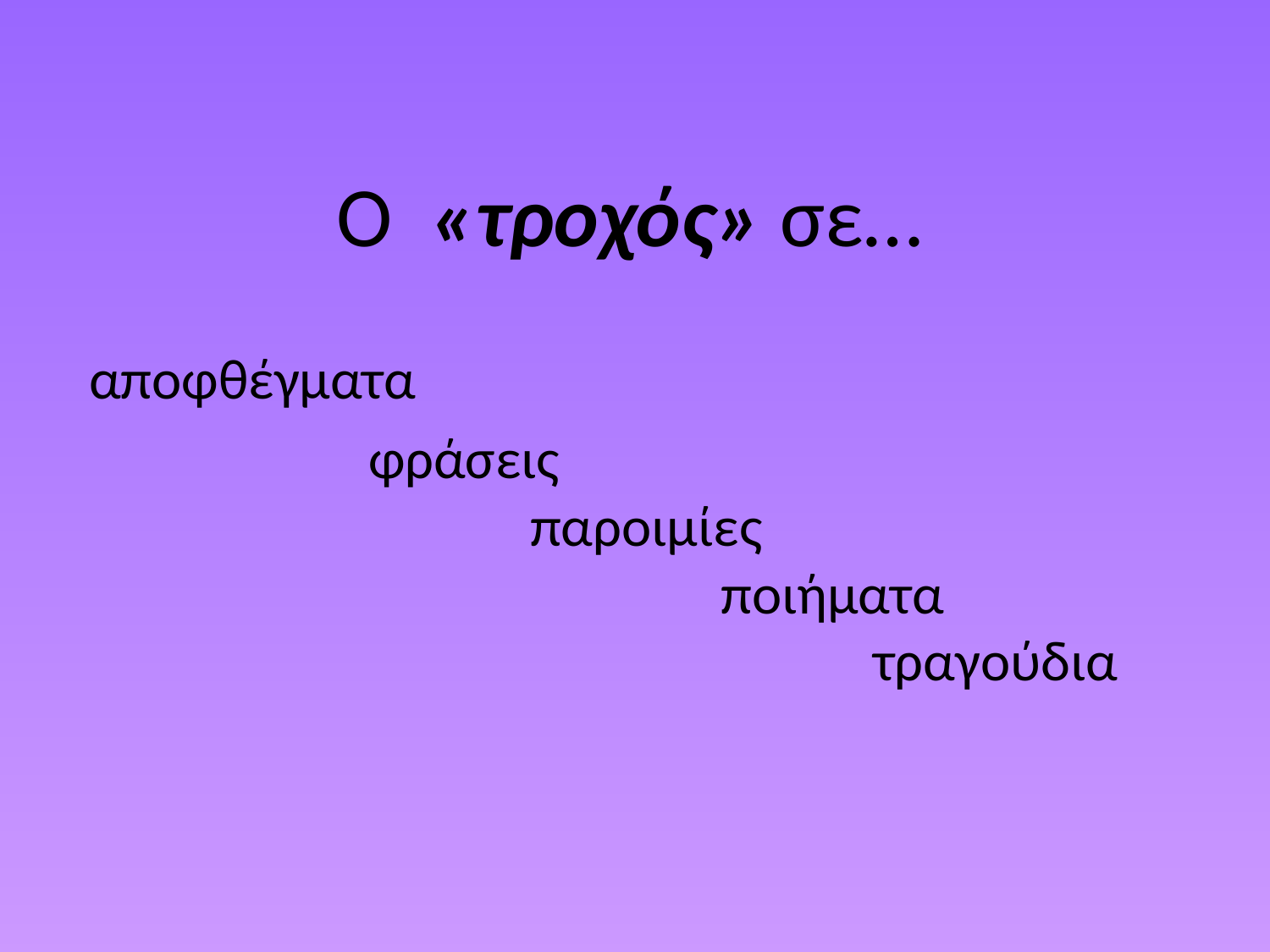

Ο  «τροχός» σε…
 αποφθέγματα
                       φράσεις
                                παροιμίες
                                               ποιήματα
                                                           τραγούδια